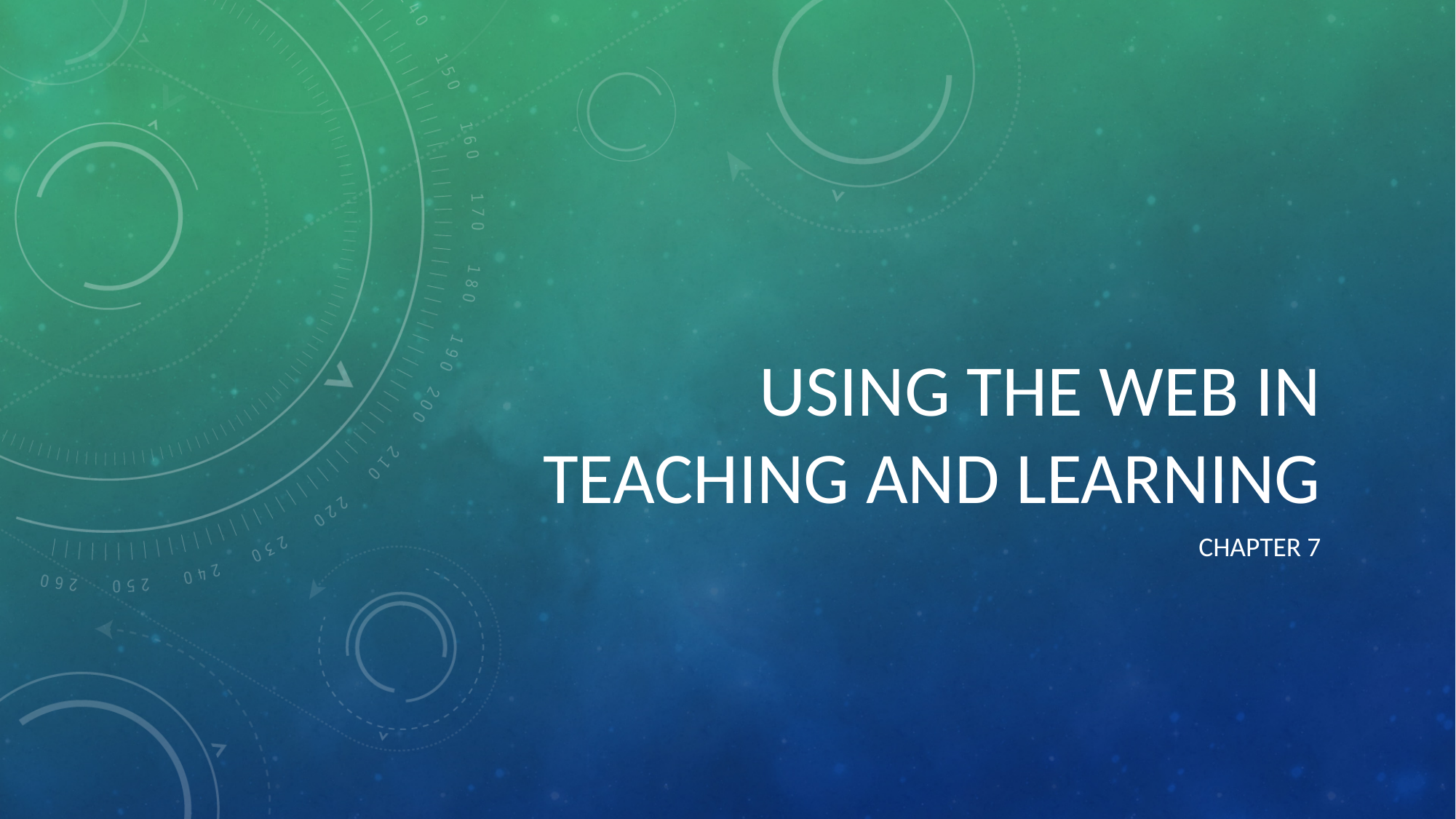

# Using the web in teaching and learning
Chapter 7